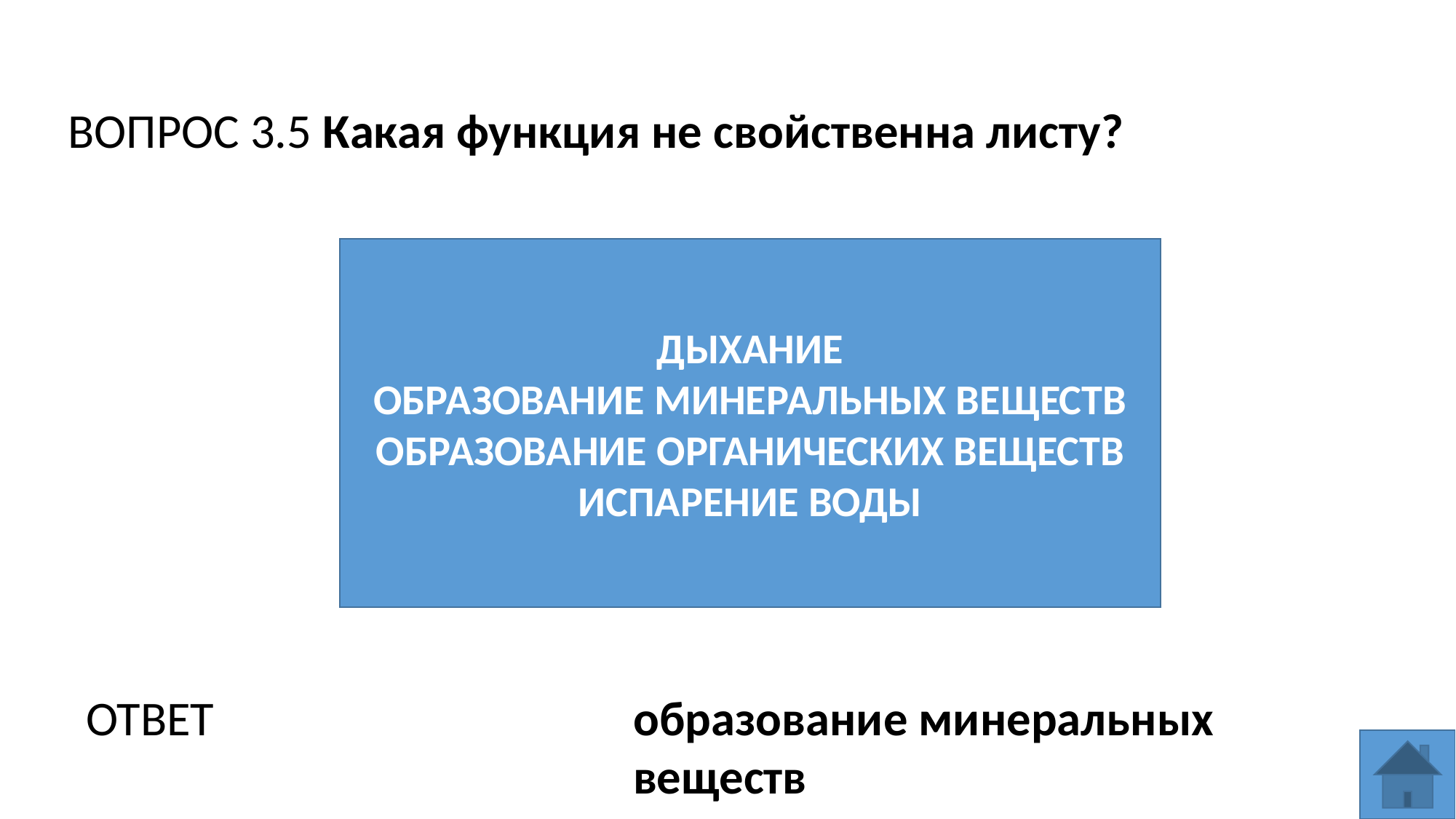

ВОПРОС 3.5 Какая функция не свойственна листу?

ДЫХАНИЕ
ОБРАЗОВАНИЕ МИНЕРАЛЬНЫХ ВЕЩЕСТВ
ОБРАЗОВАНИЕ ОРГАНИЧЕСКИХ ВЕЩЕСТВ
ИСПАРЕНИЕ ВОДЫ
образование минеральных веществ
ОТВЕТ